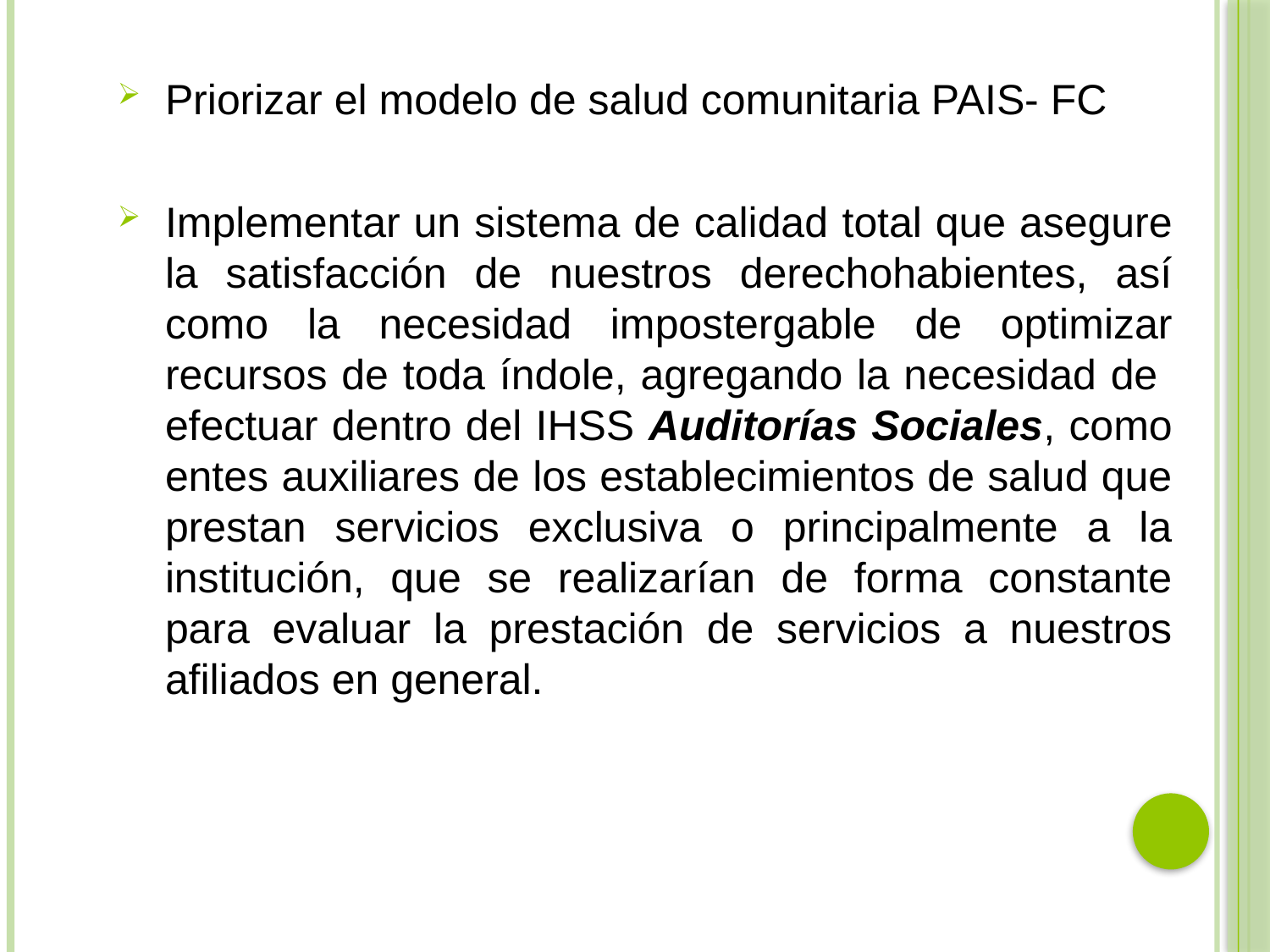

Priorizar el modelo de salud comunitaria PAIS- FC

Implementar un sistema de calidad total que asegure la satisfacción de nuestros derechohabientes, así como la necesidad impostergable de optimizar recursos de toda índole, agregando la necesidad de  efectuar dentro del IHSS Auditorías Sociales, como entes auxiliares de los establecimientos de salud que prestan servicios exclusiva o principalmente a la institución, que se realizarían de forma constante para evaluar la prestación de servicios a nuestros afiliados en general.